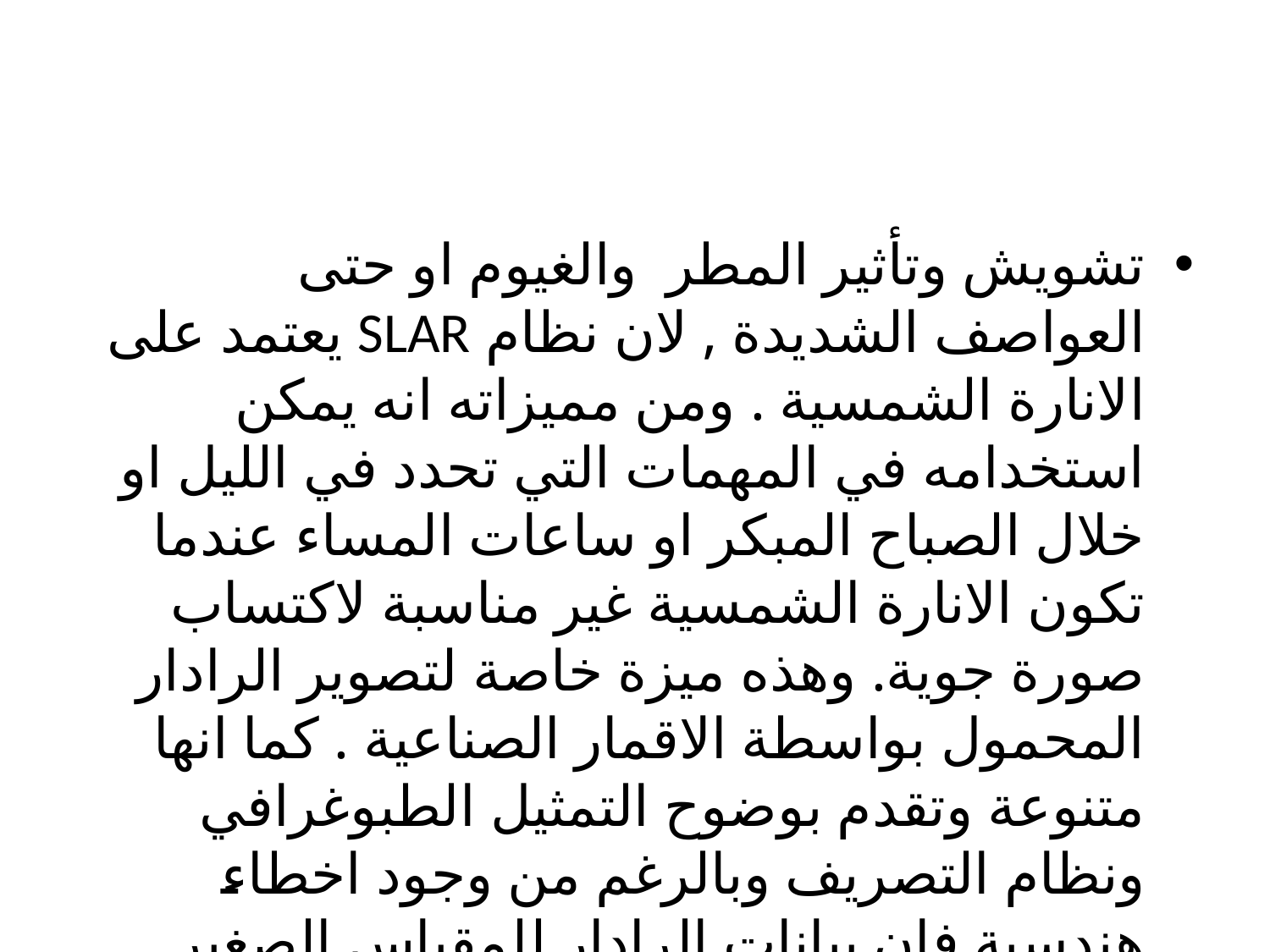

تشويش وتأثير المطر  والغيوم او حتى العواصف الشديدة , لان نظام SLAR يعتمد على الانارة الشمسية . ومن مميزاته انه يمكن استخدامه في المهمات التي تحدد في الليل او خلال الصباح المبكر او ساعات المساء عندما تكون الانارة الشمسية غير مناسبة لاكتساب صورة جوية. وهذه ميزة خاصة لتصوير الرادار المحمول بواسطة الاقمار الصناعية . كما انها متنوعة وتقدم بوضوح التمثيل الطبوغرافي ونظام التصريف وبالرغم من وجود اخطاء هندسية فان بيانات الرادار للمقياس الصغير لخريطة الاساس.